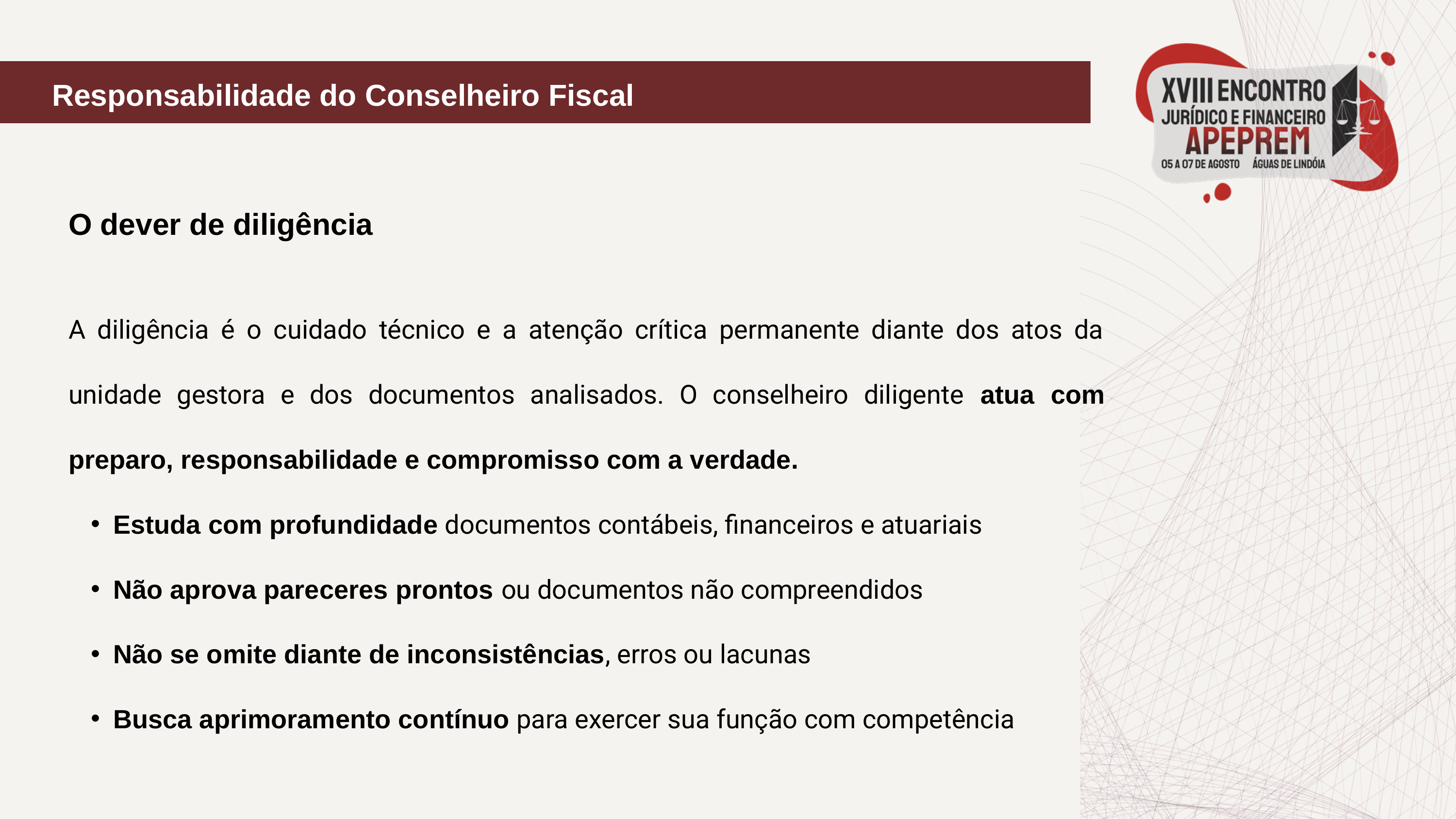

Responsabilidade do Conselheiro Fiscal
O dever de diligência
A diligência é o cuidado técnico e a atenção crítica permanente diante dos atos da unidade gestora e dos documentos analisados. O conselheiro diligente atua com preparo, responsabilidade e compromisso com a verdade.
Estuda com profundidade documentos contábeis, financeiros e atuariais
Não aprova pareceres prontos ou documentos não compreendidos
Não se omite diante de inconsistências, erros ou lacunas
Busca aprimoramento contínuo para exercer sua função com competência